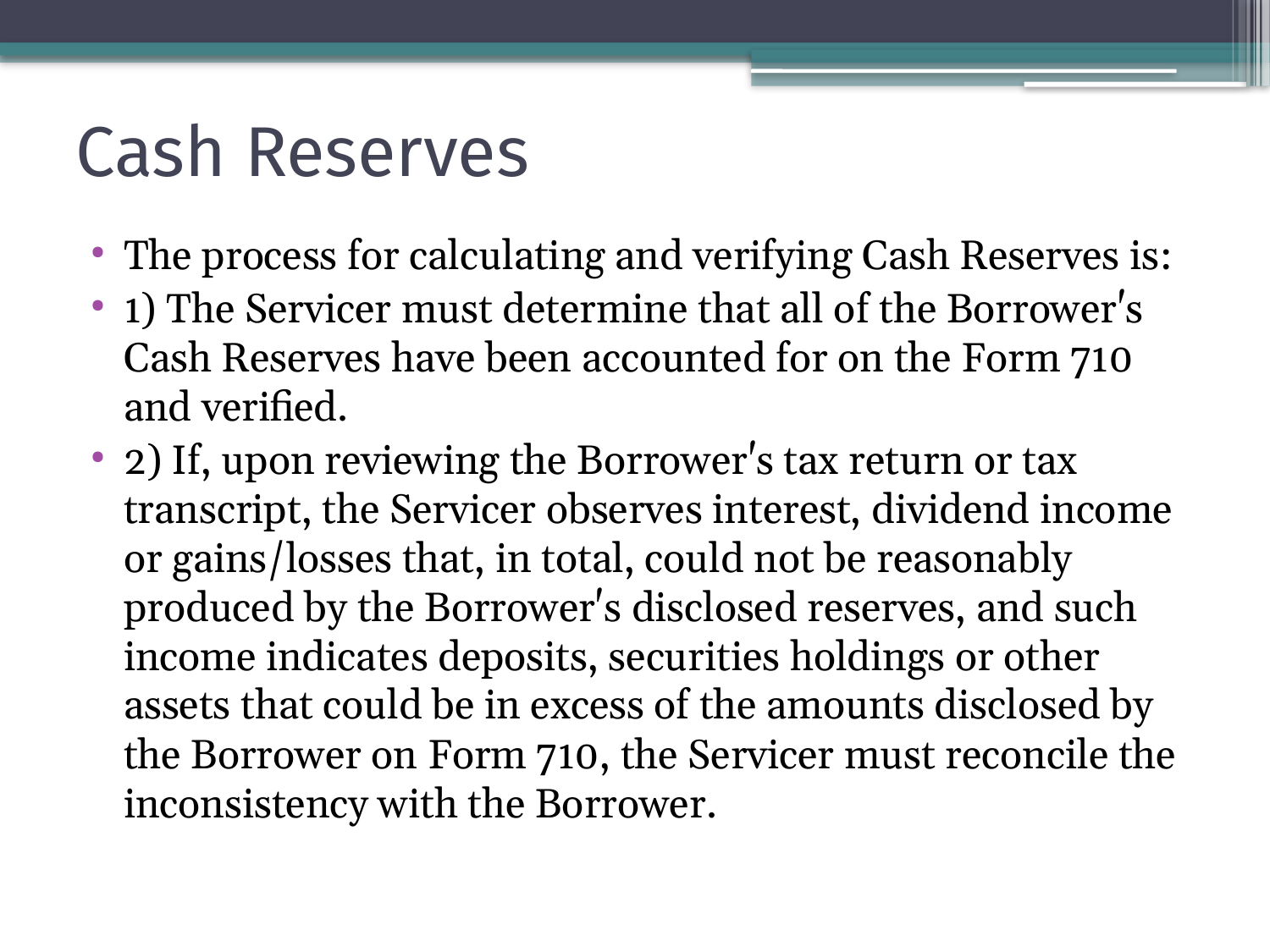

# Cash Reserves
The process for calculating and verifying Cash Reserves is:
1) The Servicer must determine that all of the Borrower's Cash Reserves have been accounted for on the Form 710 and verified.
2) If, upon reviewing the Borrower's tax return or tax transcript, the Servicer observes interest, dividend income or gains/losses that, in total, could not be reasonably produced by the Borrower's disclosed reserves, and such income indicates deposits, securities holdings or other assets that could be in excess of the amounts disclosed by the Borrower on Form 710, the Servicer must reconcile the inconsistency with the Borrower.